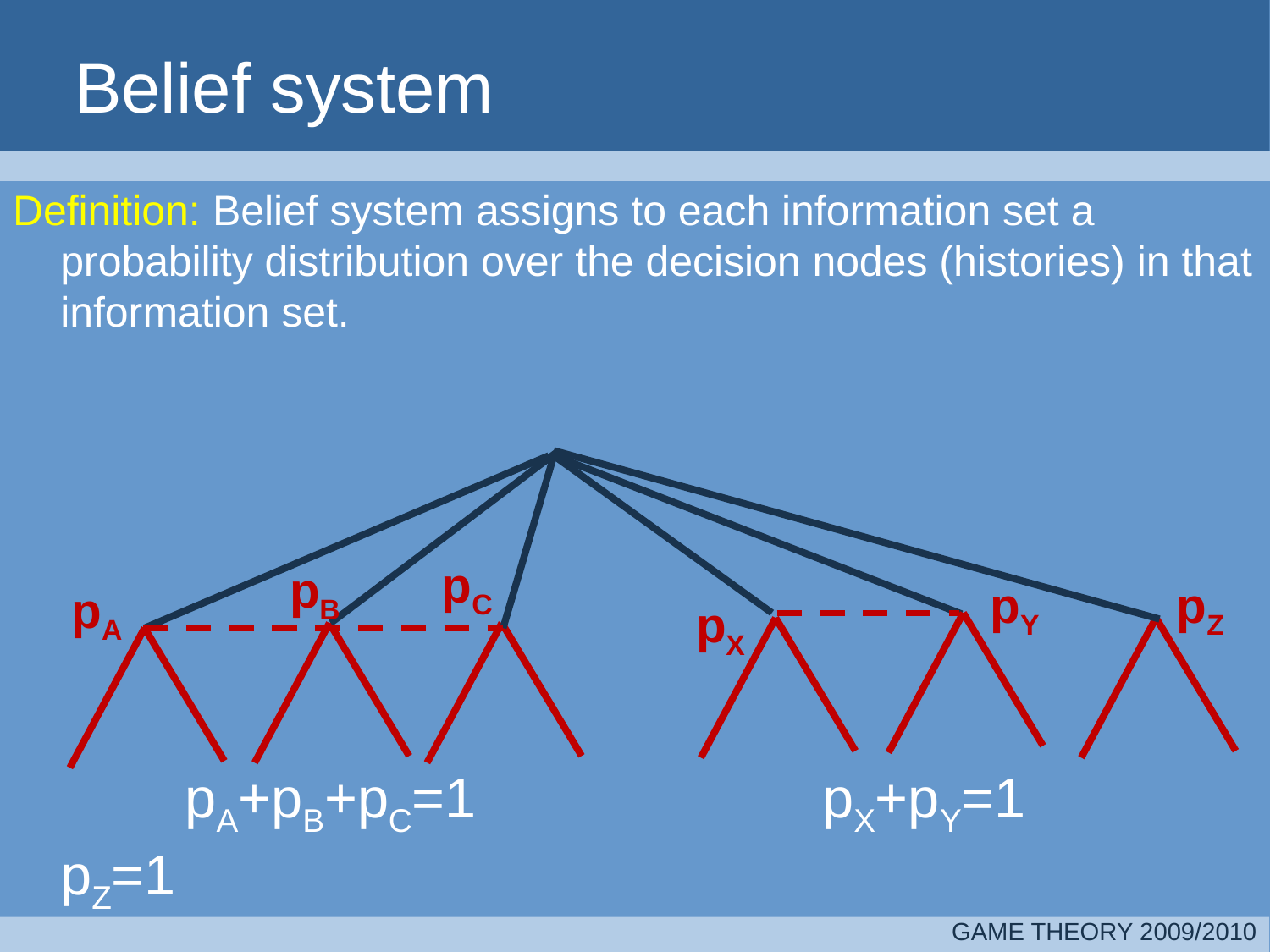

Belief system
Definition: Belief system assigns to each information set a probability distribution over the decision nodes (histories) in that information set.

           pA+pB+pC=1			pX+pY=1	      pZ=1

pC
pB
pY
pZ
pA
pX
GAME THEORY 2009/2010